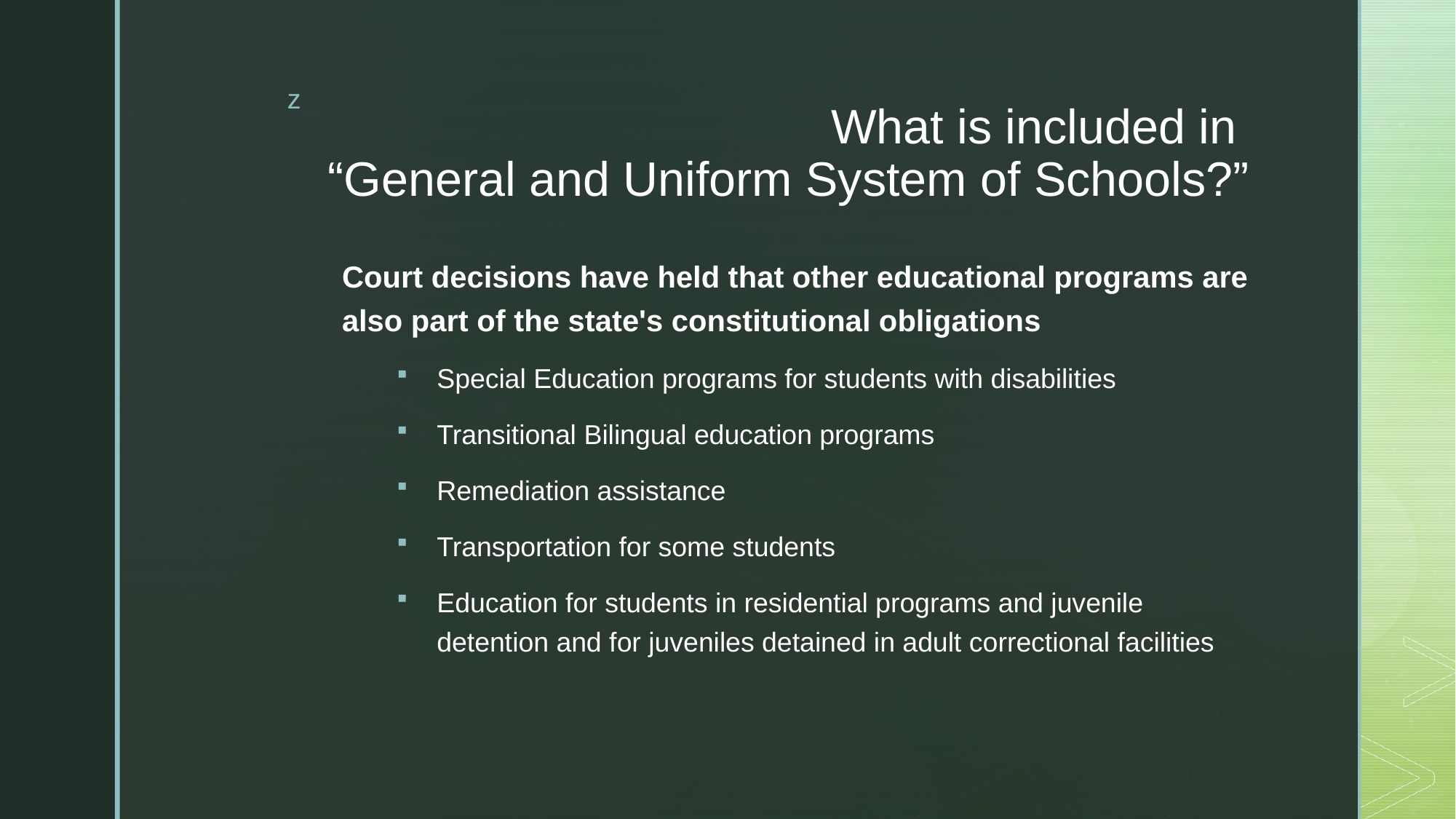

# What is included in “General and Uniform System of Schools?”
Court decisions have held that other educational programs are also part of the state's constitutional obligations
Special Education programs for students with disabilities
Transitional Bilingual education programs
Remediation assistance
Transportation for some students
Education for students in residential programs and juvenile detention and for juveniles detained in adult correctional facilities